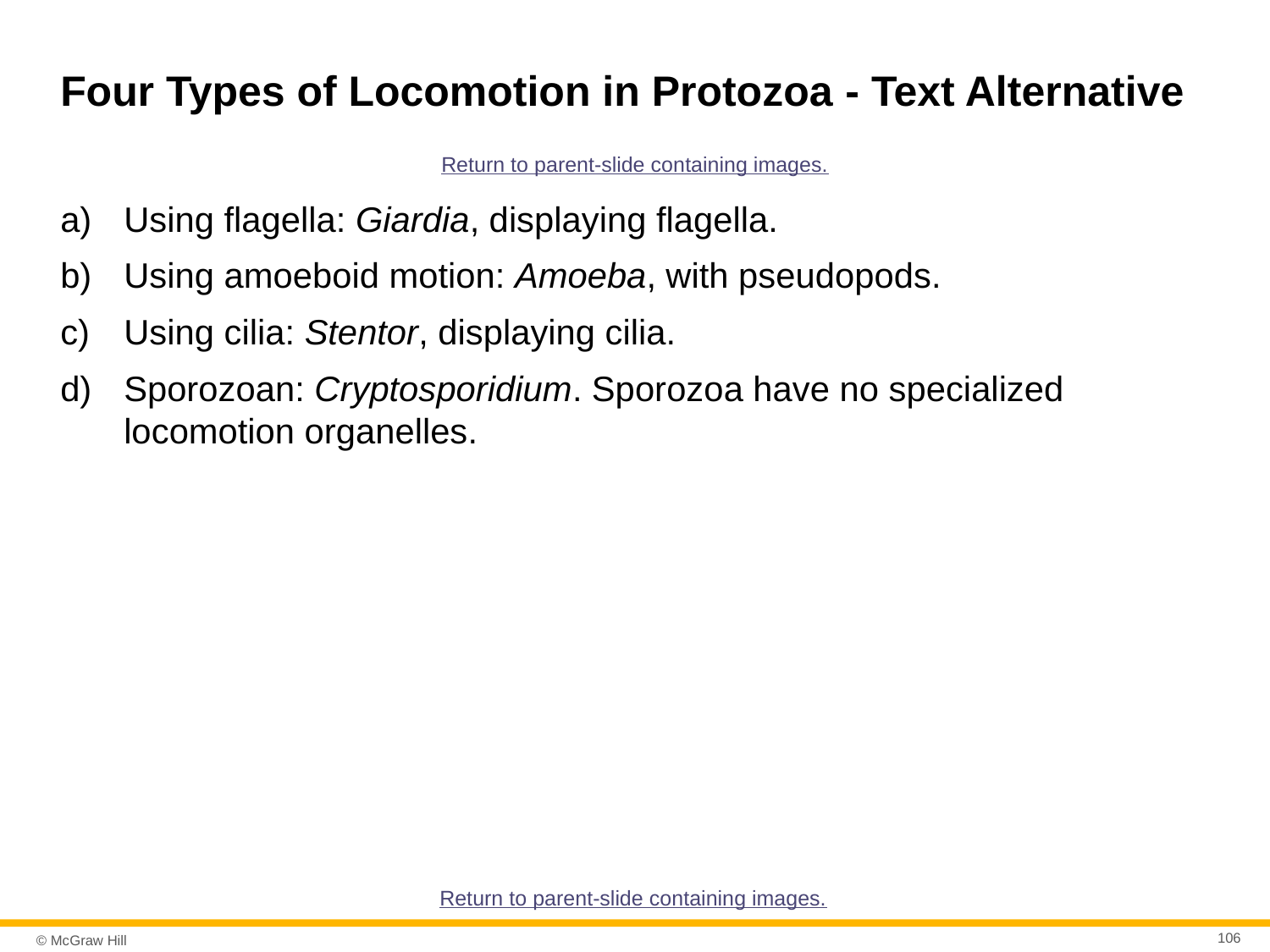

# Four Types of Locomotion in Protozoa - Text Alternative
Return to parent-slide containing images.
Using flagella: Giardia, displaying flagella.
Using amoeboid motion: Amoeba, with pseudopods.
Using cilia: Stentor, displaying cilia.
Sporozoan: Cryptosporidium. Sporozoa have no specialized locomotion organelles.
Return to parent-slide containing images.